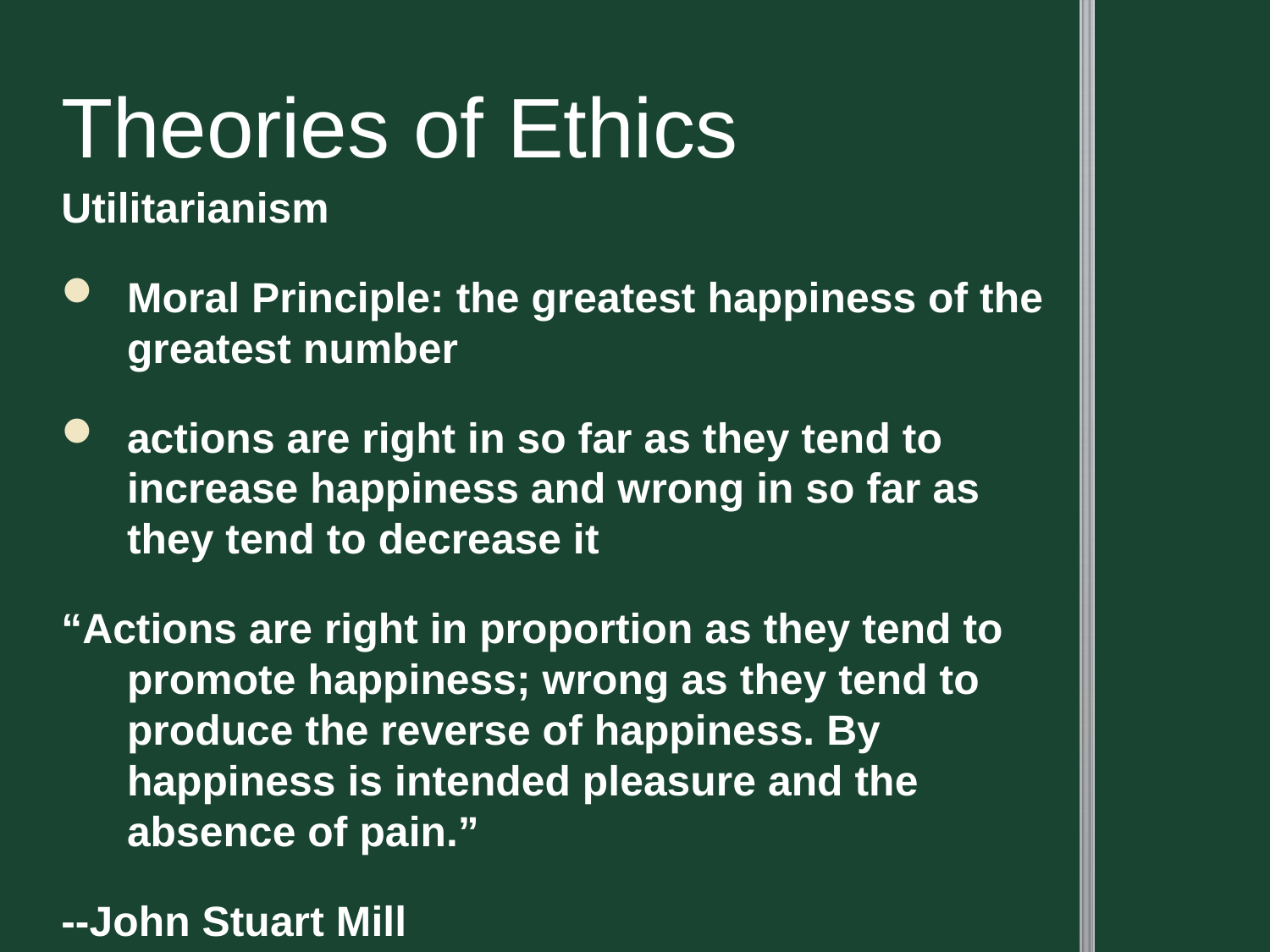

# Theories of Ethics
Utilitarianism
Moral Principle: the greatest happiness of the greatest number
actions are right in so far as they tend to increase happiness and wrong in so far as they tend to decrease it
“Actions are right in proportion as they tend to promote happiness; wrong as they tend to produce the reverse of happiness. By happiness is intended pleasure and the absence of pain.”
--John Stuart Mill